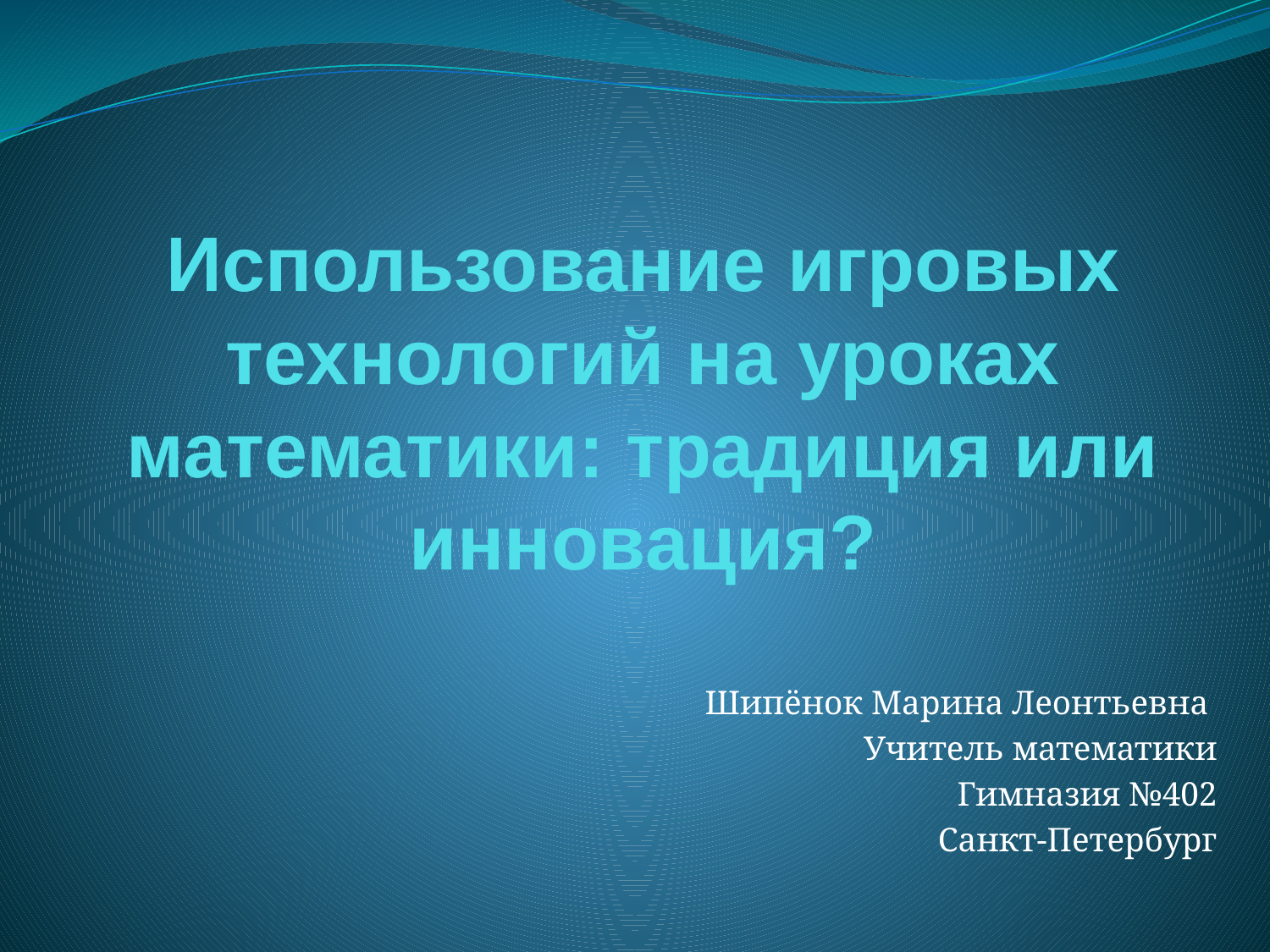

# Использование игровых технологий на уроках математики: традиция или инновация?
Шипёнок Марина Леонтьевна
Учитель математики
Гимназия №402
Санкт-Петербург